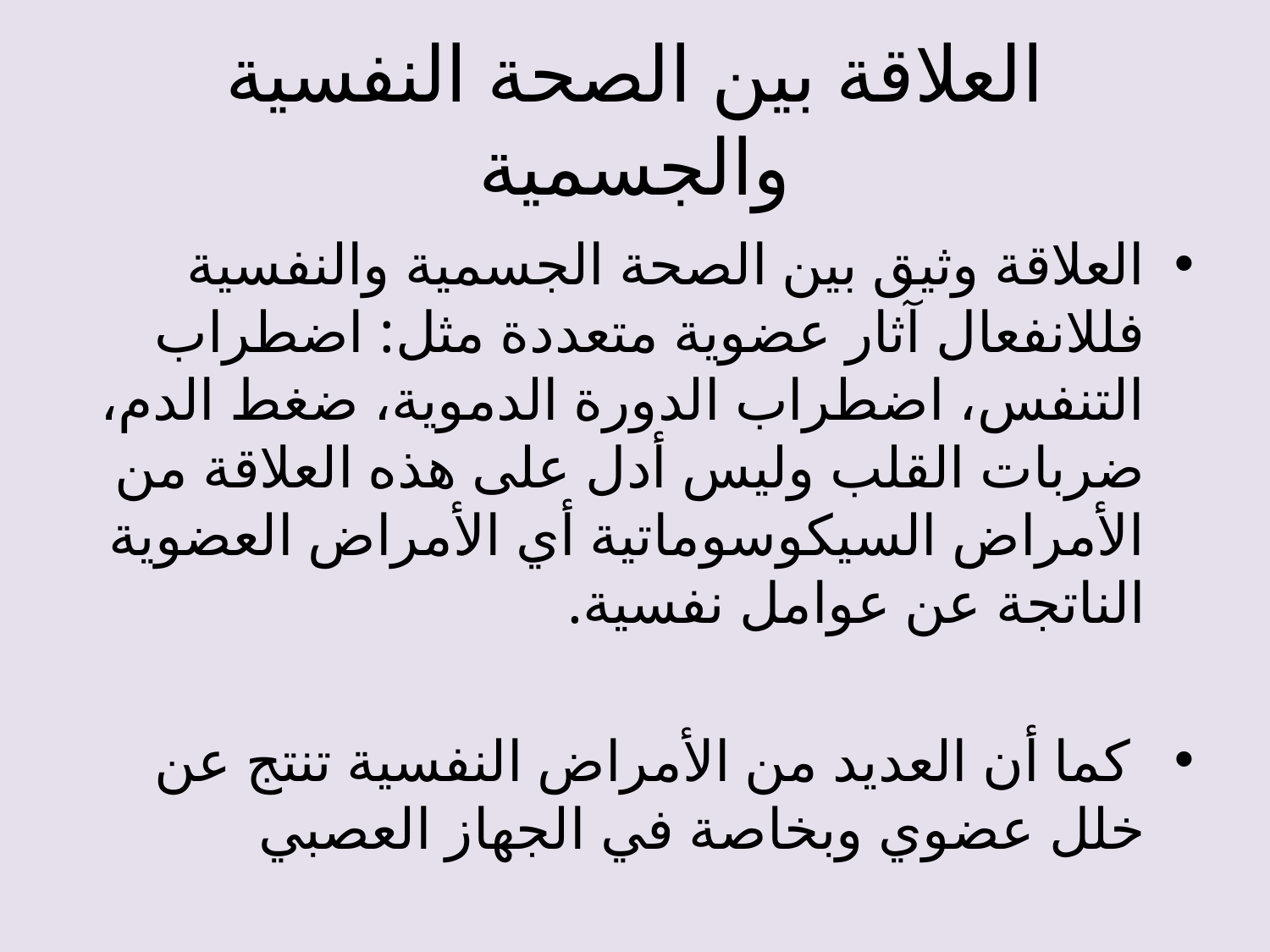

# العلاقة بين الصحة النفسية والجسمية
العلاقة وثيق بين الصحة الجسمية والنفسية فللانفعال آثار عضوية متعددة مثل: اضطراب التنفس، اضطراب الدورة الدموية، ضغط الدم، ضربات القلب وليس أدل على هذه العلاقة من الأمراض السيكوسوماتية أي الأمراض العضوية الناتجة عن عوامل نفسية.

 كما أن العديد من الأمراض النفسية تنتج عن خلل عضوي وبخاصة في الجهاز العصبي